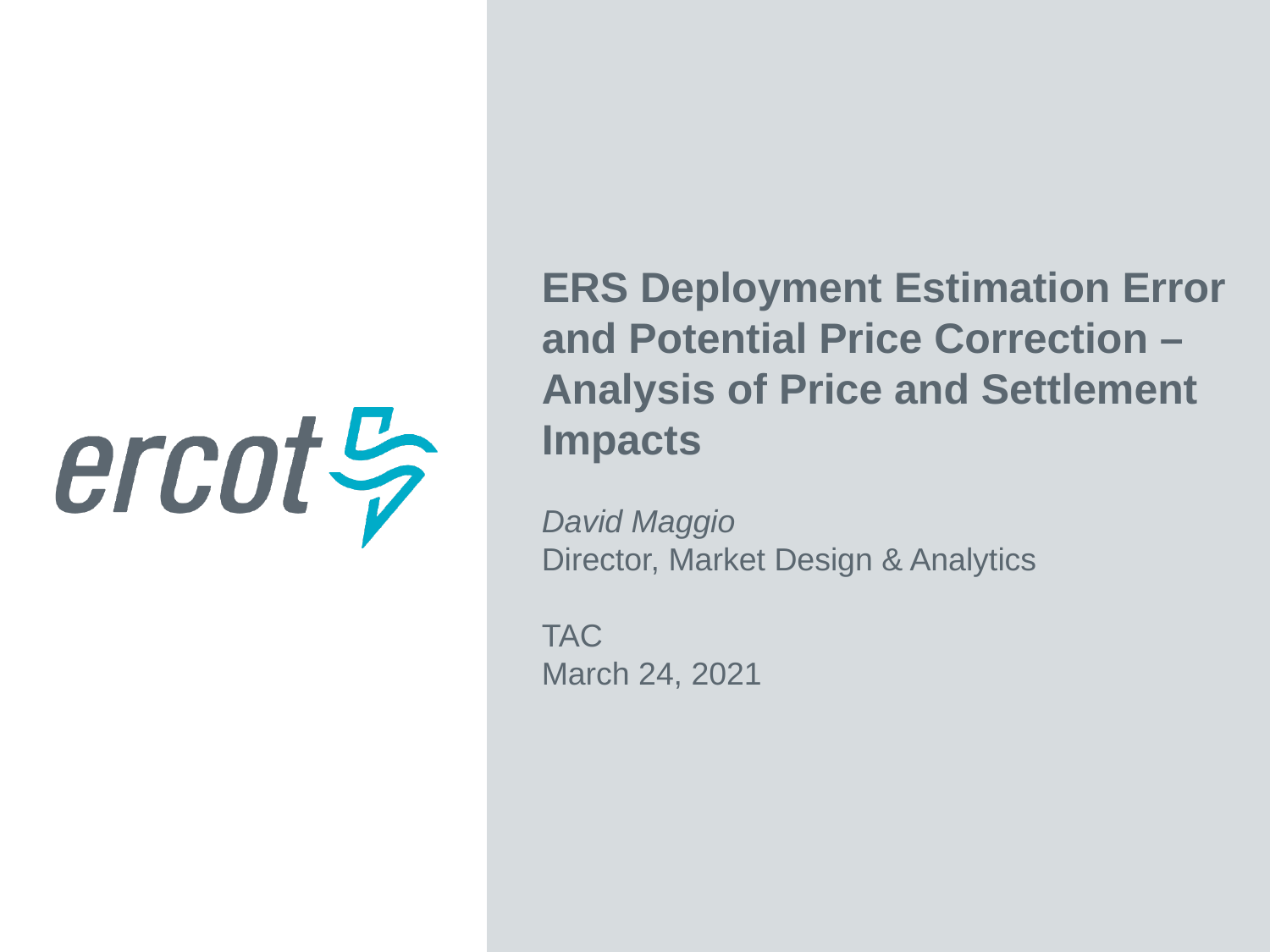

ERS Deployment Estimation Error and Potential Price Correction – Analysis of Price and Settlement Impacts

David Maggio
Director, Market Design & Analytics

TAC
March 24, 2021